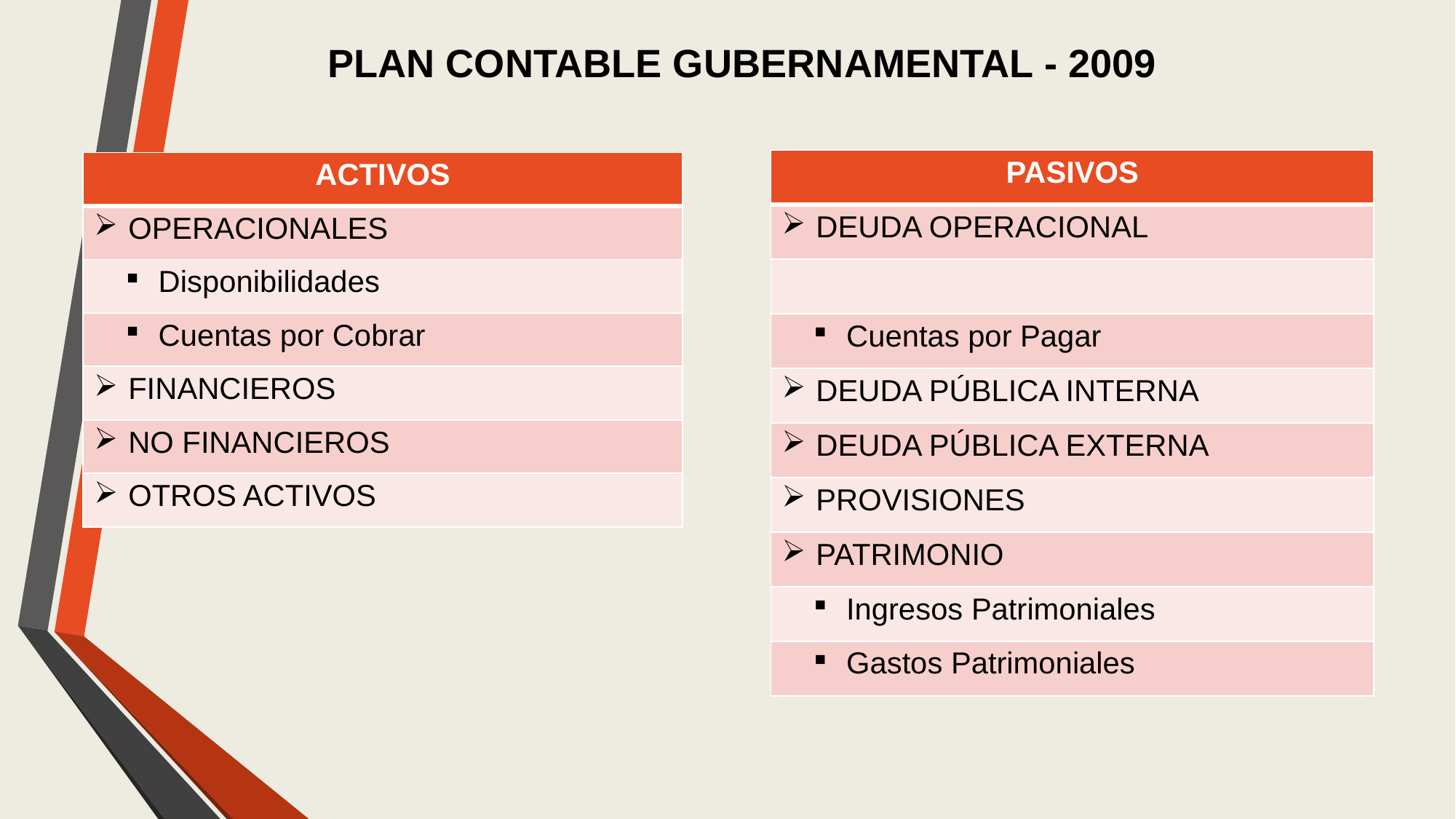

PLAN CONTABLE GUBERNAMENTAL - 2009
| PASIVOS |
| --- |
| DEUDA OPERACIONAL |
|  |
| Cuentas por Pagar |
| DEUDA PÚBLICA INTERNA |
| DEUDA PÚBLICA EXTERNA |
| PROVISIONES |
| PATRIMONIO |
| Ingresos Patrimoniales |
| Gastos Patrimoniales |
| ACTIVOS |
| --- |
| OPERACIONALES |
| Disponibilidades |
| Cuentas por Cobrar |
| FINANCIEROS |
| NO FINANCIEROS |
| OTROS ACTIVOS |